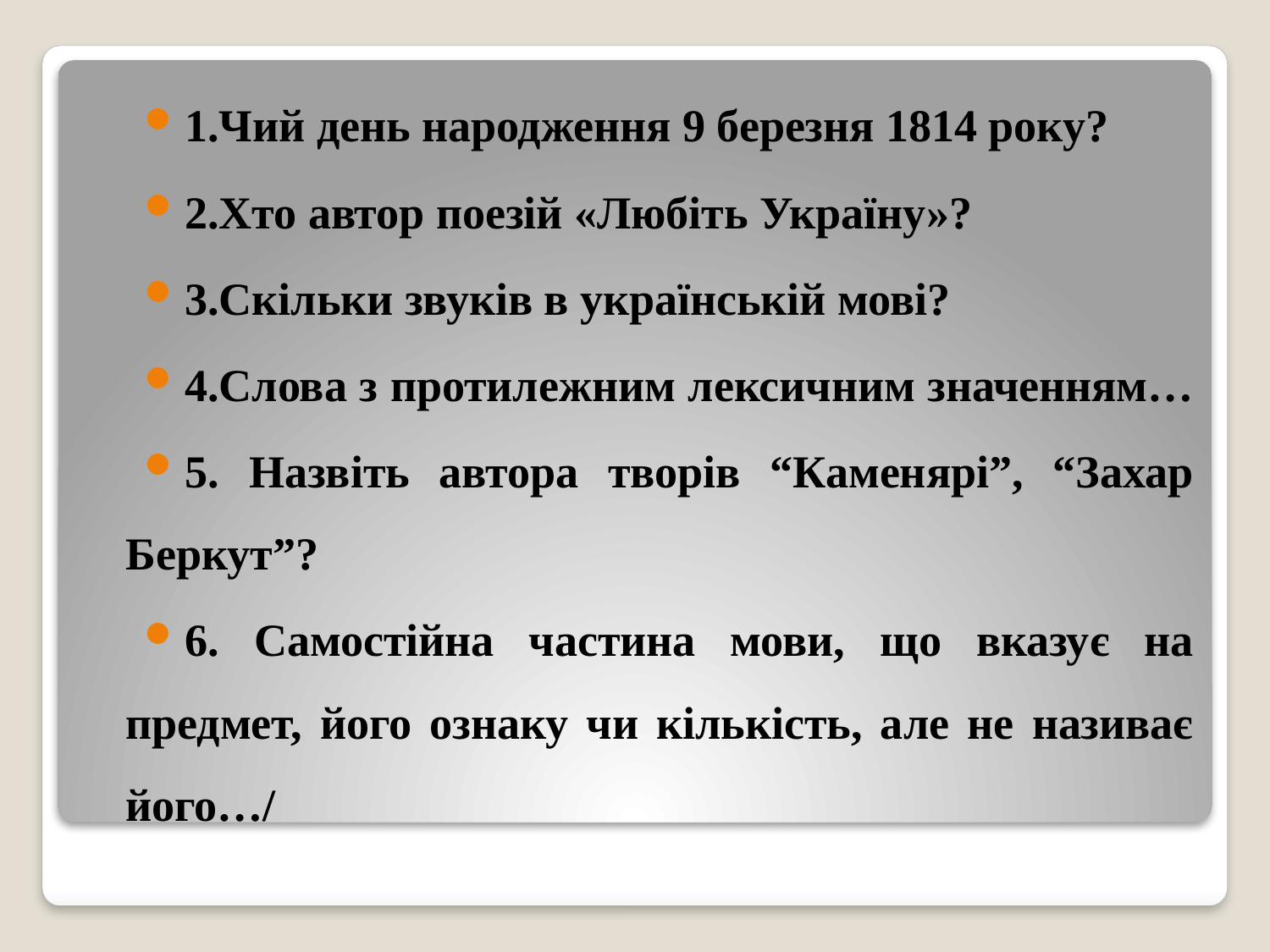

1.Чий день народження 9 березня 1814 року?
2.Хто автор поезій «Любіть Україну»?
3.Скільки звуків в українській мові?
4.Слова з протилежним лексичним значенням…
5. Назвіть автора творів “Каменярі”, “Захар Беркут”?
6. Самостійна частина мови, що вказує на предмет, його ознаку чи кількість, але не називає його…/